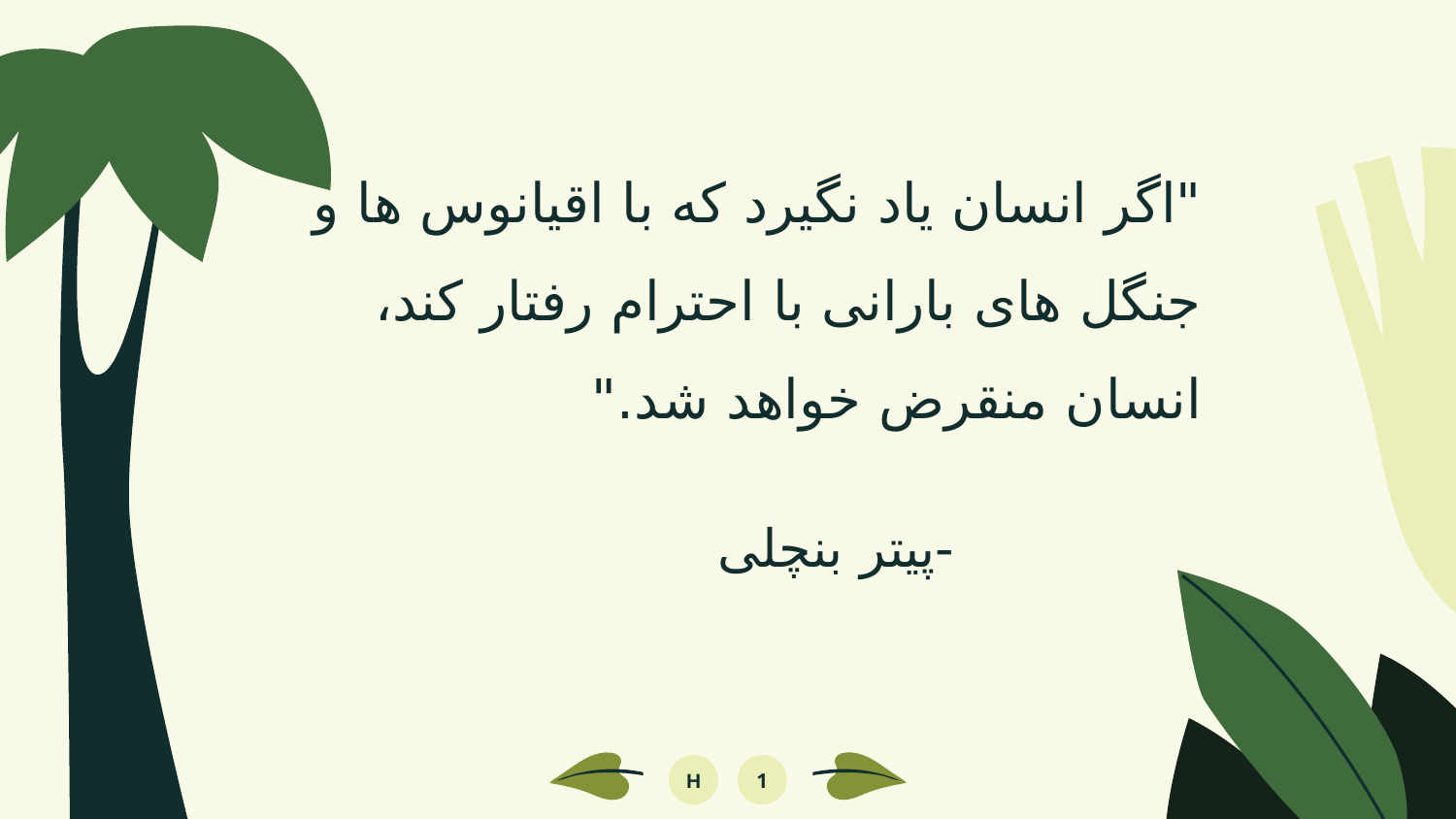

# "اگر انسان یاد نگیرد که با اقیانوس ها و جنگل های بارانی با احترام رفتار کند، انسان منقرض خواهد شد."
-پیتر بنچلی

H
1